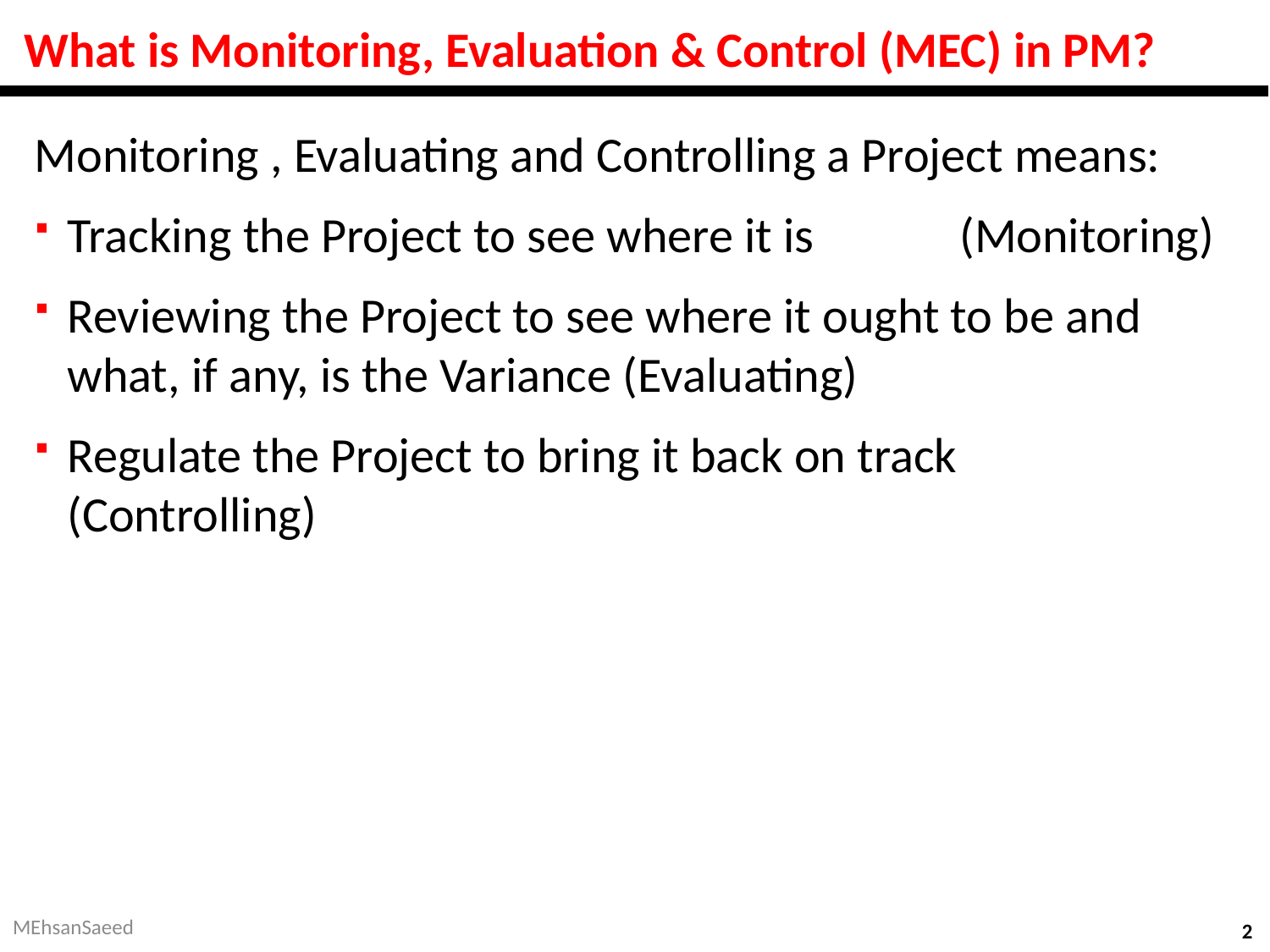

# What is Monitoring, Evaluation & Control (MEC) in PM?
Monitoring , Evaluating and Controlling a Project means:
Tracking the Project to see where it is             (Monitoring)
Reviewing the Project to see where it ought to be and what, if any, is the Variance (Evaluating)
Regulate the Project to bring it back on track (Controlling)
MEhsanSaeed
2